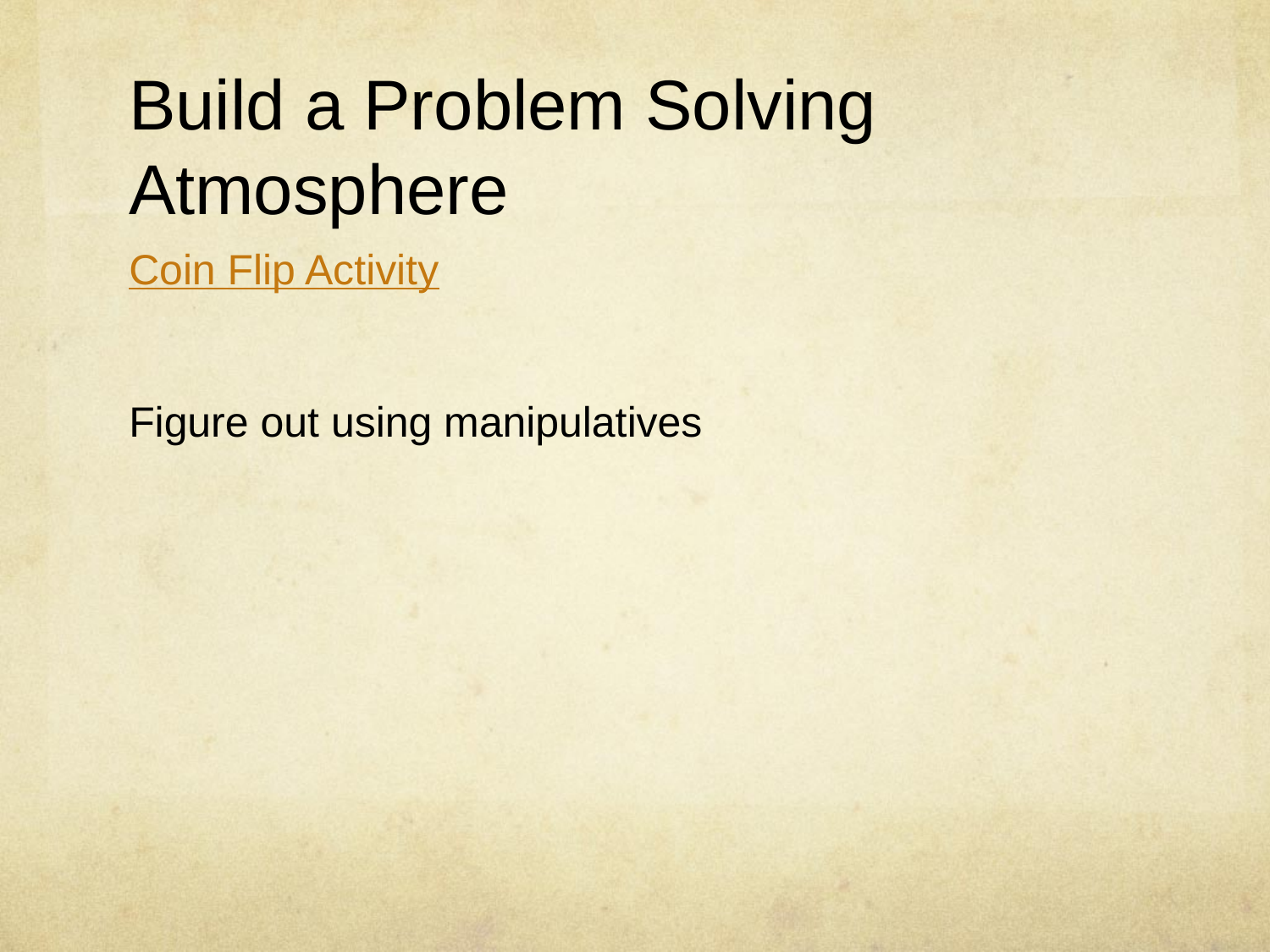

Build a Problem Solving Atmosphere

Coin Flip Activity

Figure out using manipulatives